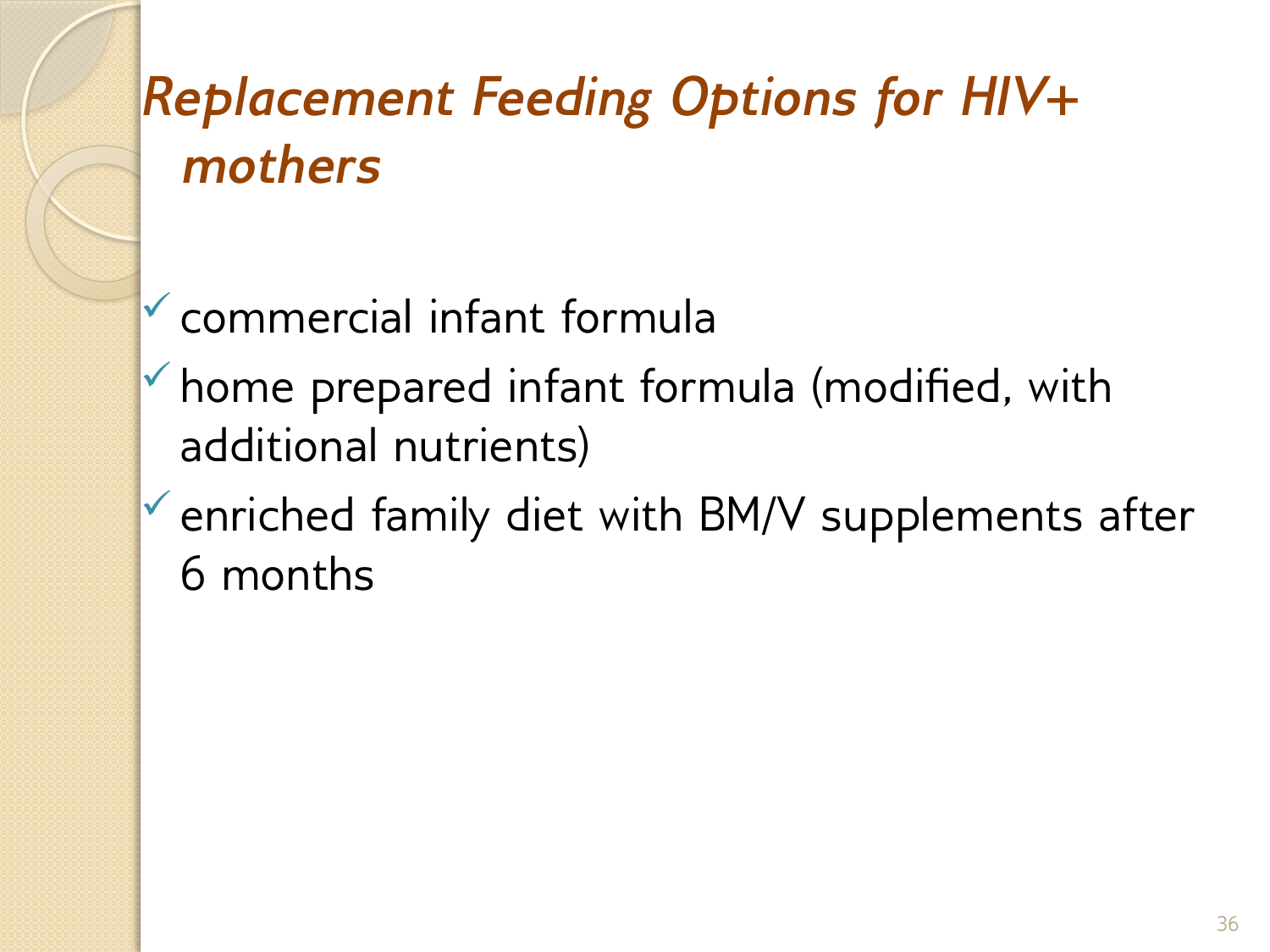

Replacement Feeding Options for HIV+ mothers

commercial infant formula
home prepared infant formula (modified, with  additional nutrients)
enriched family diet with BM/V supplements after 6 months
36